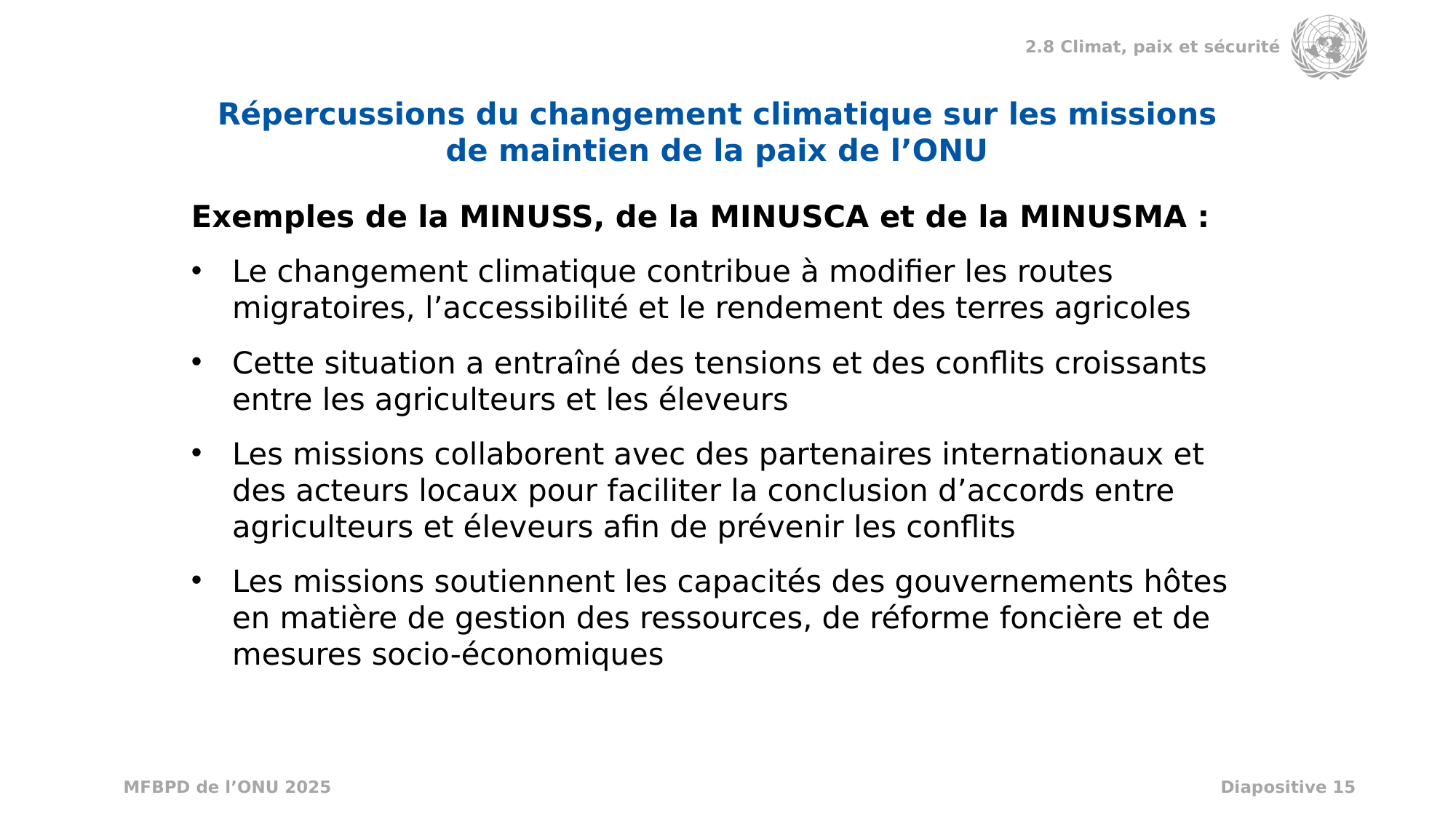

Répercussions du changement climatique sur les missions de maintien de la paix de l’ONU
Exemples de la MINUSS, de la MINUSCA et de la MINUSMA :
Le changement climatique contribue à modifier les routes migratoires, l’accessibilité et le rendement des terres agricoles
Cette situation a entraîné des tensions et des conflits croissants entre les agriculteurs et les éleveurs
Les missions collaborent avec des partenaires internationaux et des acteurs locaux pour faciliter la conclusion d’accords entre agriculteurs et éleveurs afin de prévenir les conflits
Les missions soutiennent les capacités des gouvernements hôtes en matière de gestion des ressources, de réforme foncière et de mesures socio-économiques